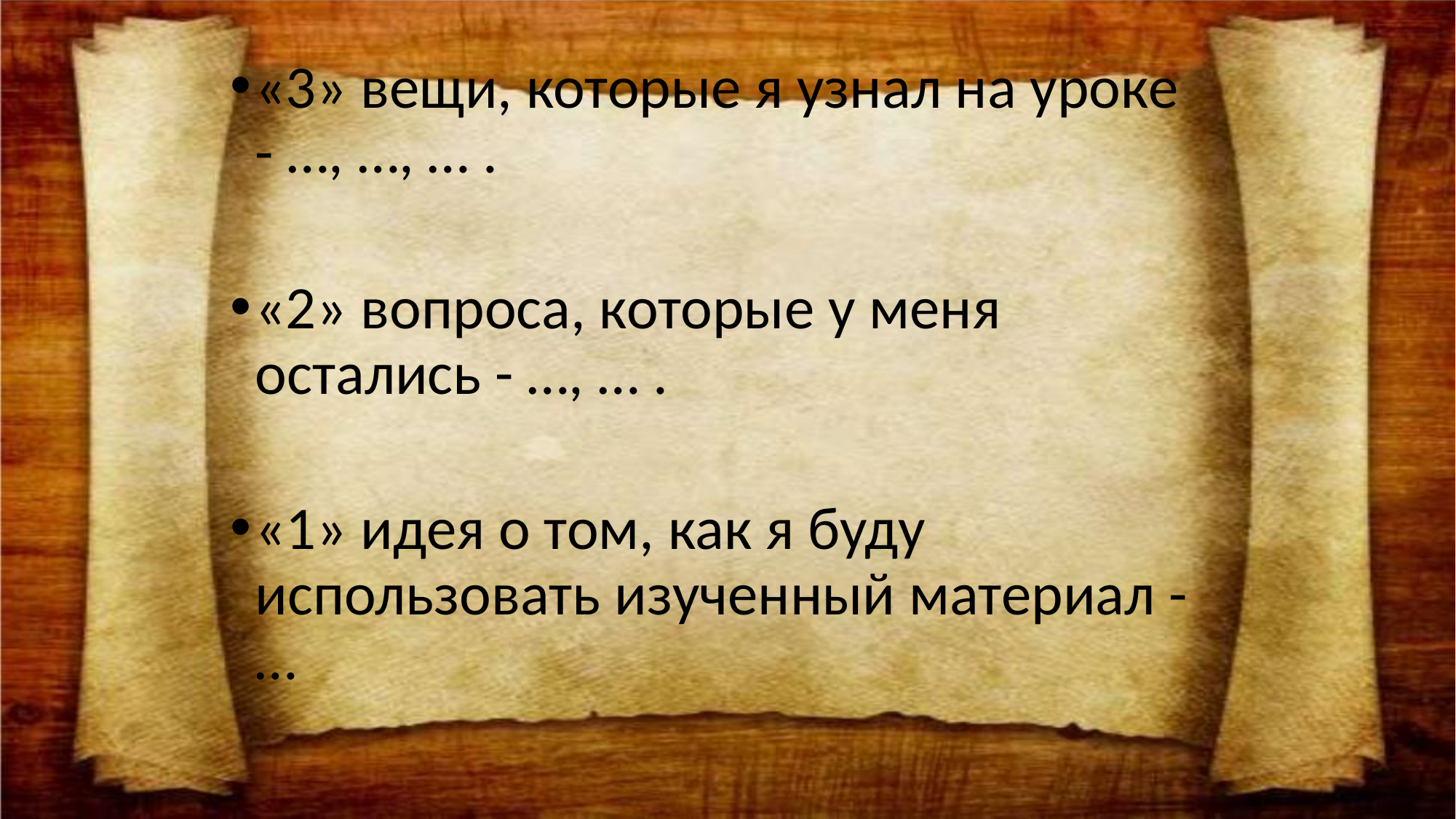

«3» вещи, которые я узнал на уроке - …, …, … .

«2» вопроса, которые у меня остались - …, … .

«1» идея о том, как я буду использовать изученный материал - …